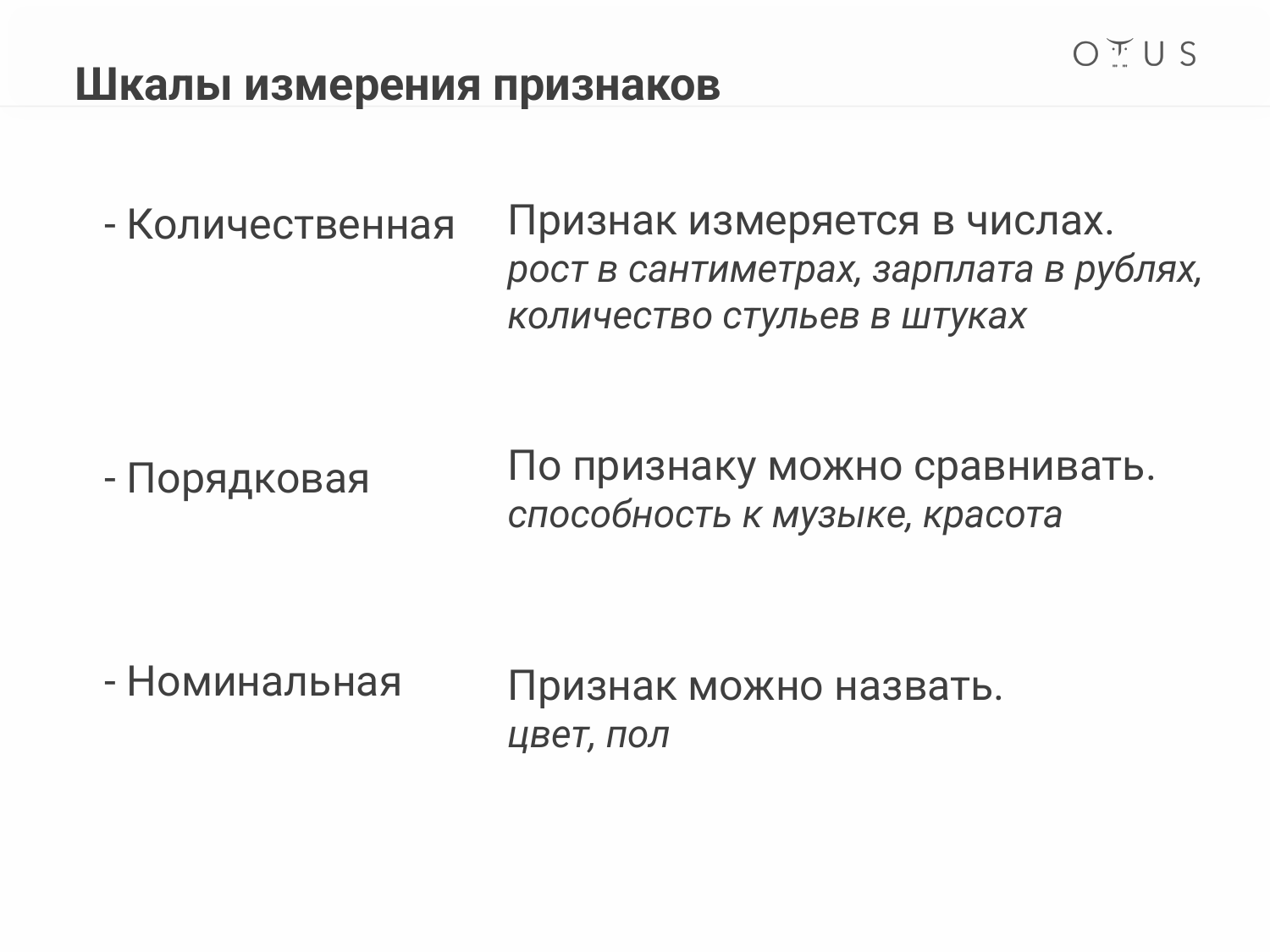

# Шкалы измерения признаков
Признак измеряется в числах.
рост в сантиметрах, зарплата в рублях, количество стульев в штуках

По признаку можно сравнивать.
способность к музыке, красота

Признак можно назвать.
цвет, пол

- Количественная

- Порядковая

- Номинальная